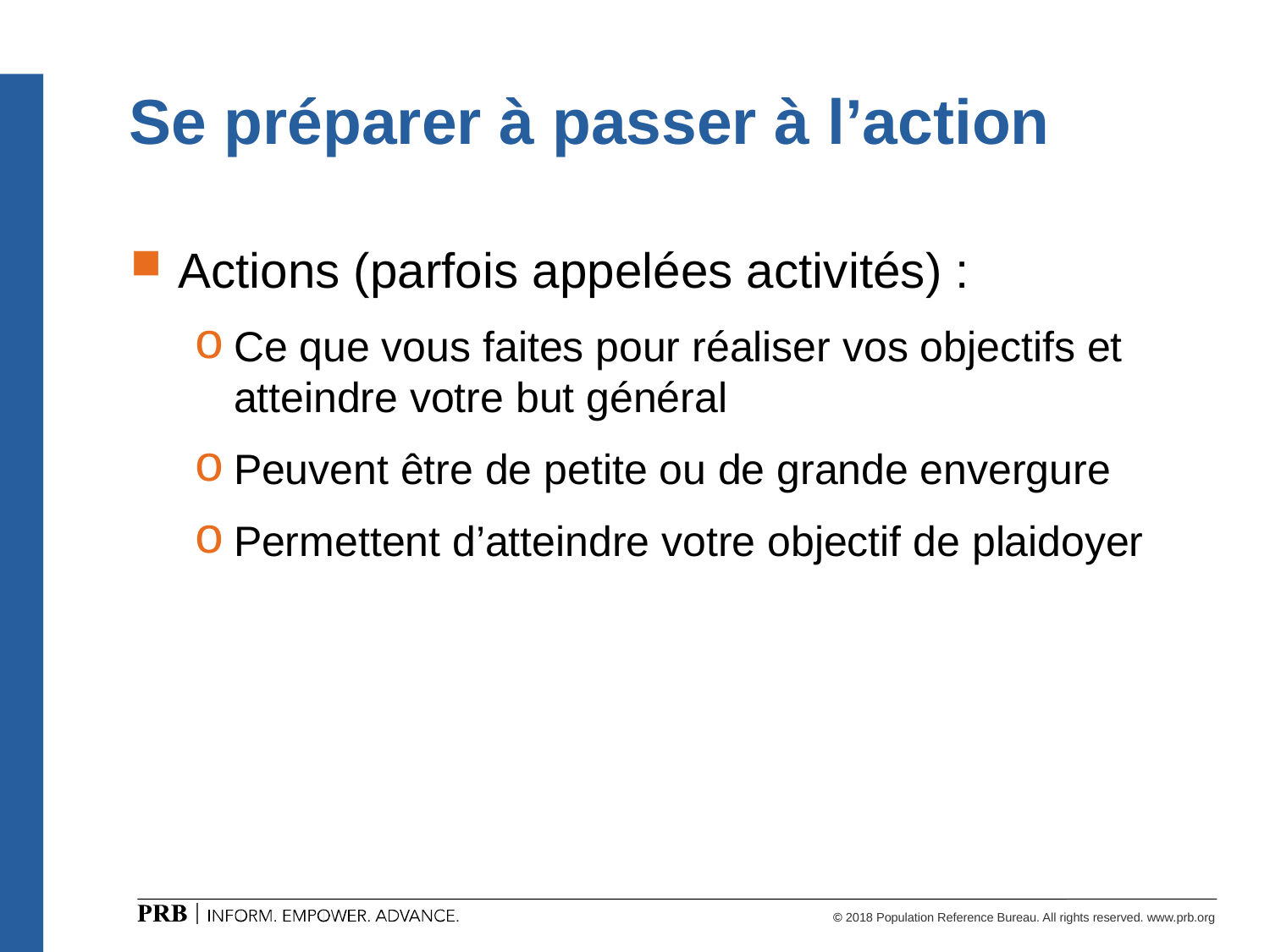

# Se préparer à passer à l’action
Actions (parfois appelées activités) :
Ce que vous faites pour réaliser vos objectifs et atteindre votre but général
Peuvent être de petite ou de grande envergure
Permettent d’atteindre votre objectif de plaidoyer